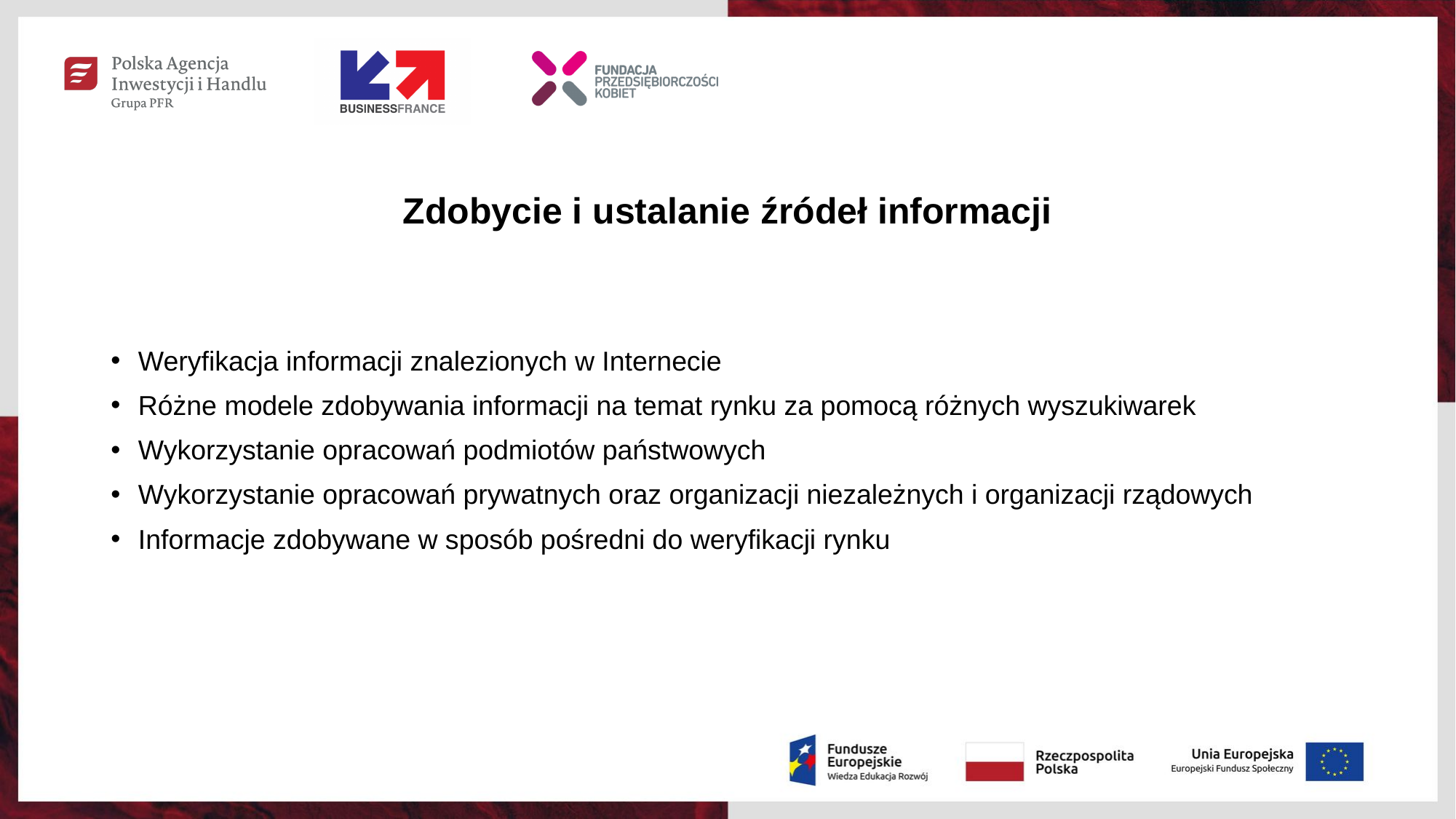

# Zdobycie i ustalanie źródeł informacji
Weryfikacja informacji znalezionych w Internecie
Różne modele zdobywania informacji na temat rynku za pomocą różnych wyszukiwarek
Wykorzystanie opracowań podmiotów państwowych
Wykorzystanie opracowań prywatnych oraz organizacji niezależnych i organizacji rządowych
Informacje zdobywane w sposób pośredni do weryfikacji rynku